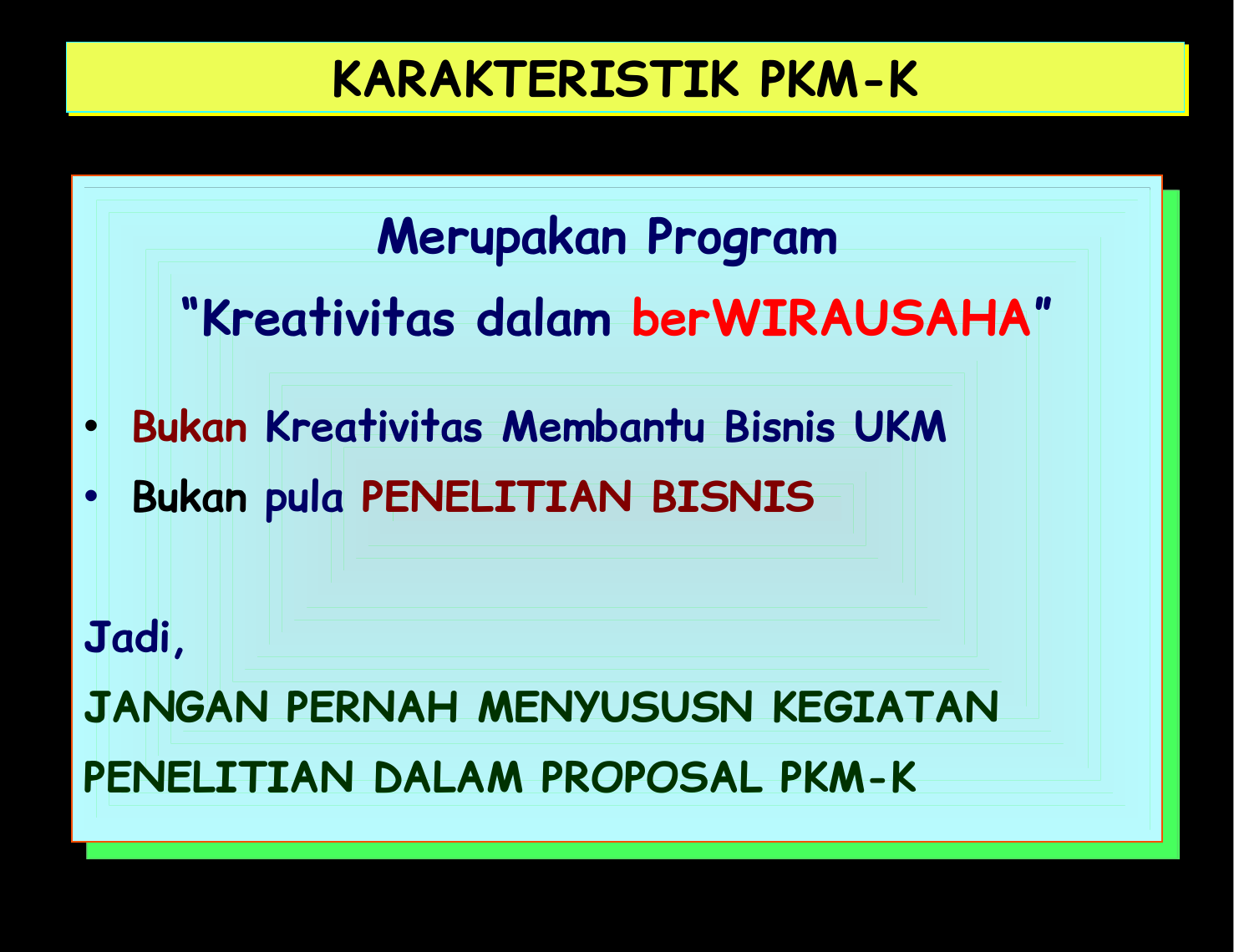

KARAKTERISTIK PKM-K
Merupakan Program
“Kreativitas dalam berWIRAUSAHA”

 Bukan Kreativitas Membantu Bisnis UKM
 Bukan pula PENELITIAN BISNIS

Jadi,
JANGAN PERNAH MENYUSUSN KEGIATAN PENELITIAN DALAM PROPOSAL PKM-K